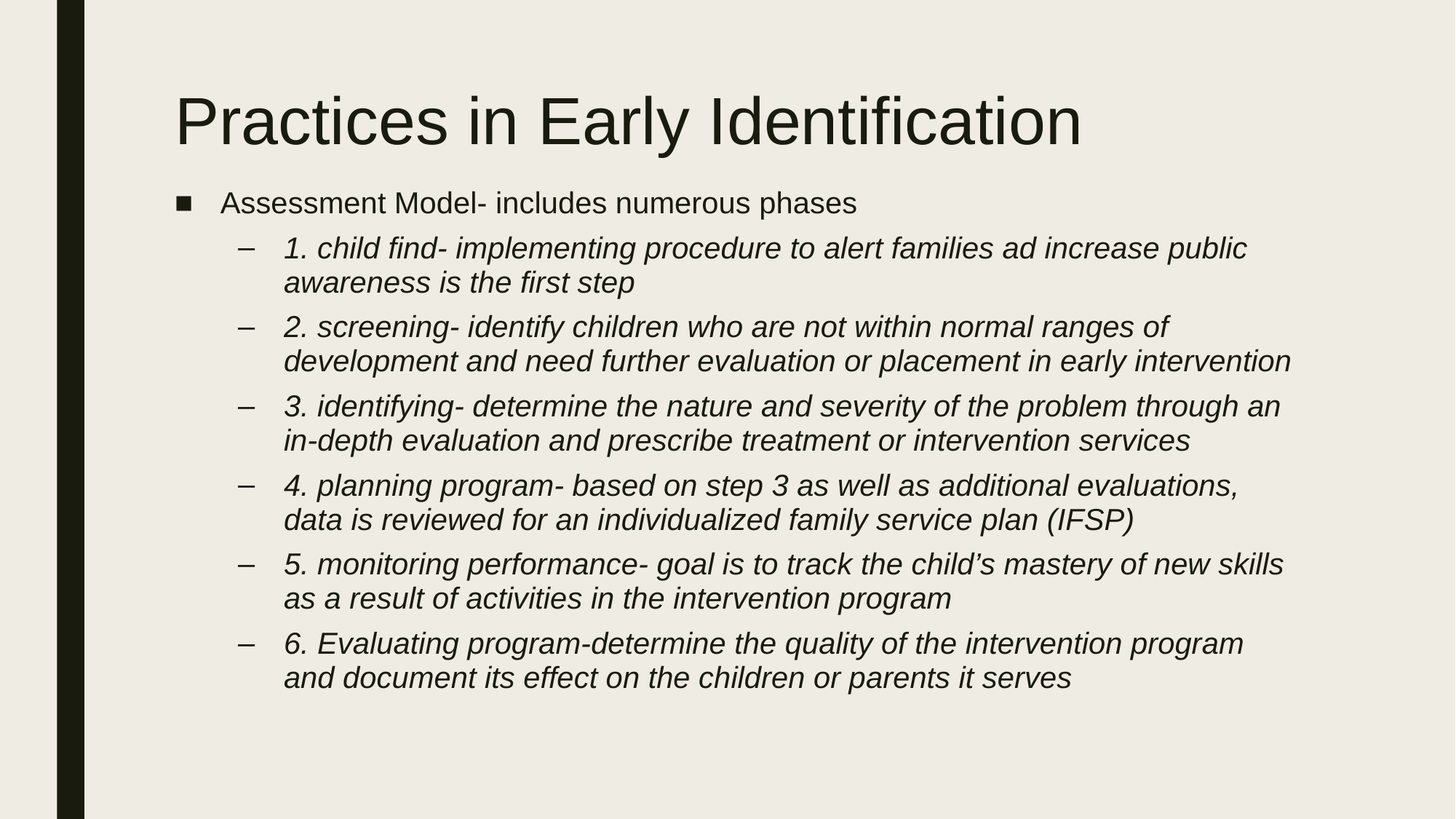

# Practices in Early Identification
Assessment Model- includes numerous phases
1. child find- implementing procedure to alert families ad increase public awareness is the first step
2. screening- identify children who are not within normal ranges of development and need further evaluation or placement in early intervention
3. identifying- determine the nature and severity of the problem through an in-depth evaluation and prescribe treatment or intervention services
4. planning program- based on step 3 as well as additional evaluations, data is reviewed for an individualized family service plan (IFSP)
5. monitoring performance- goal is to track the child’s mastery of new skills as a result of activities in the intervention program
6. Evaluating program-determine the quality of the intervention program and document its effect on the children or parents it serves